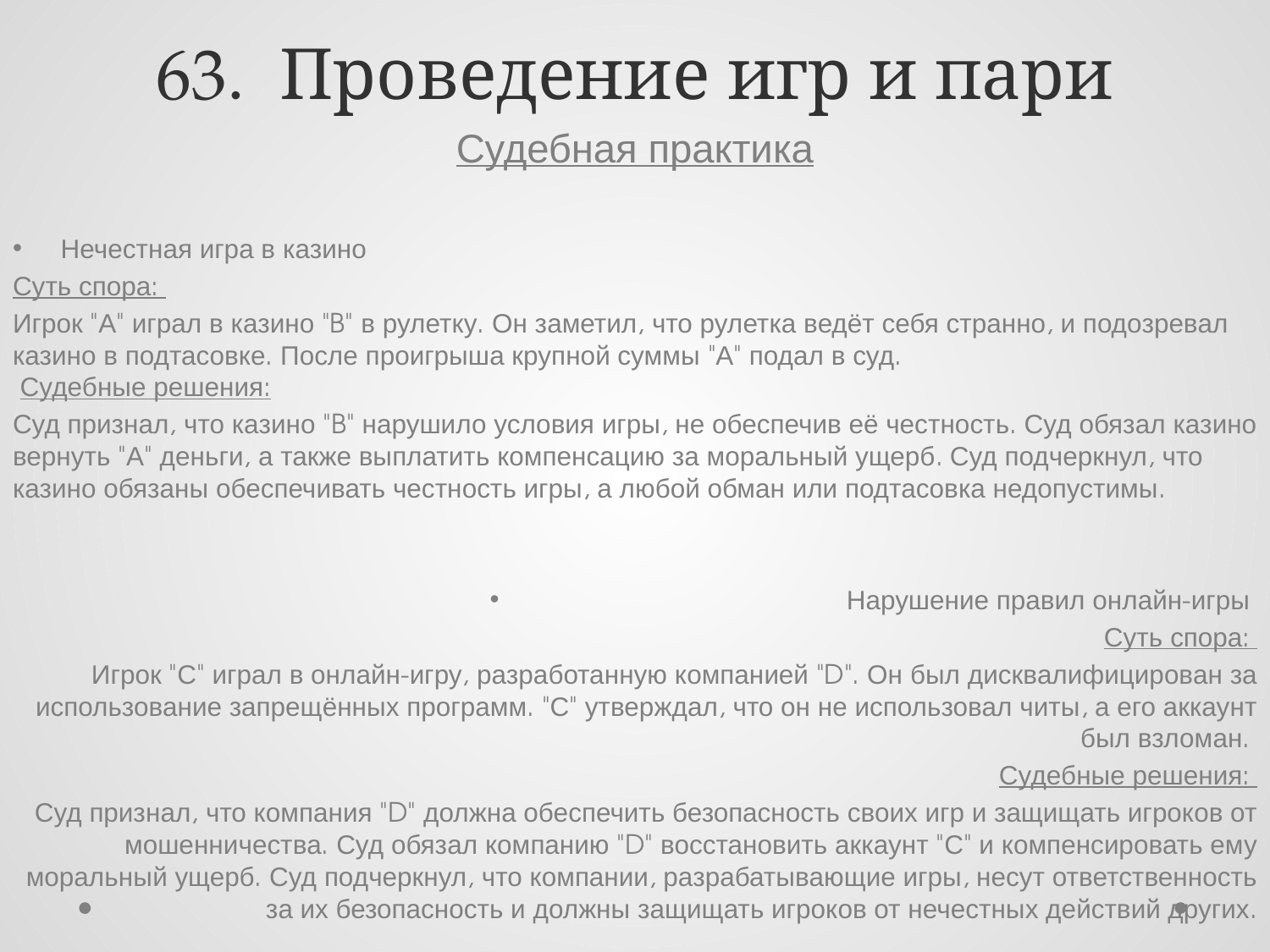

# 63.  Проведение игр и пари
Судебная практика

Нечестная игра в казино
Суть спора:
Игрок "А" играл в казино "B" в рулетку. Он заметил, что рулетка ведёт себя странно, и подозревал казино в подтасовке. После проигрыша крупной суммы "А" подал в суд.
 Судебные решения:
Суд признал, что казино "B" нарушило условия игры, не обеспечив её честность. Суд обязал казино вернуть "А" деньги, а также выплатить компенсацию за моральный ущерб. Суд подчеркнул, что казино обязаны обеспечивать честность игры, а любой обман или подтасовка недопустимы.

Нарушение правил онлайн-игры
Суть спора:
Игрок "С" играл в онлайн-игру, разработанную компанией "D". Он был дисквалифицирован за использование запрещённых программ. "С" утверждал, что он не использовал читы, а его аккаунт был взломан.
Судебные решения:
Суд признал, что компания "D" должна обеспечить безопасность своих игр и защищать игроков от мошенничества. Суд обязал компанию "D" восстановить аккаунт "С" и компенсировать ему моральный ущерб. Суд подчеркнул, что компании, разрабатывающие игры, несут ответственность за их безопасность и должны защищать игроков от нечестных действий других.